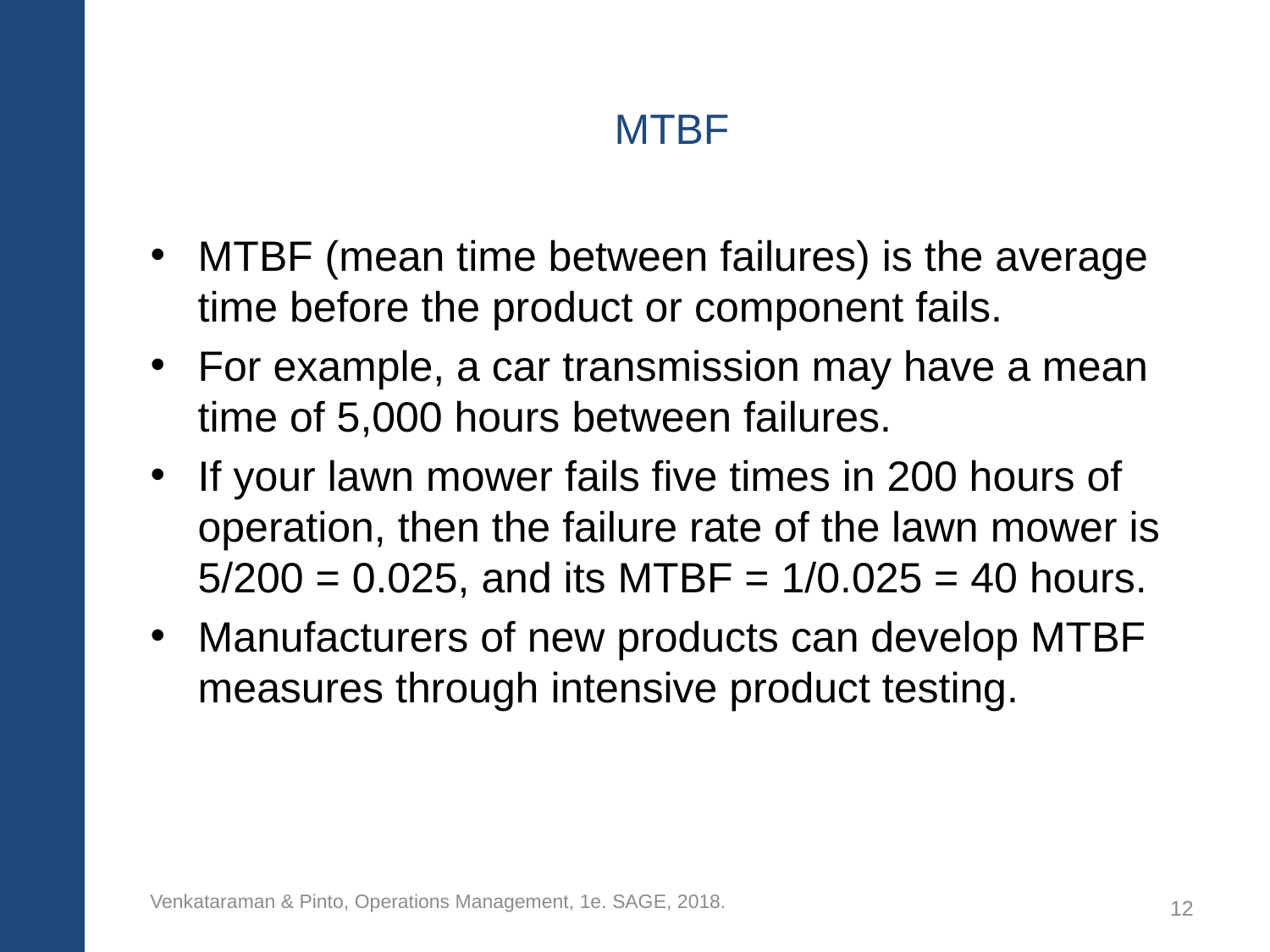

# MTBF
MTBF (mean time between failures) is the average time before the product or component fails.
For example, a car transmission may have a mean time of 5,000 hours between failures.
If your lawn mower fails five times in 200 hours of operation, then the failure rate of the lawn mower is 5/200 = 0.025, and its MTBF = 1/0.025 = 40 hours.
Manufacturers of new products can develop MTBF measures through intensive product testing.
Venkataraman & Pinto, Operations Management, 1e. SAGE, 2018.
12